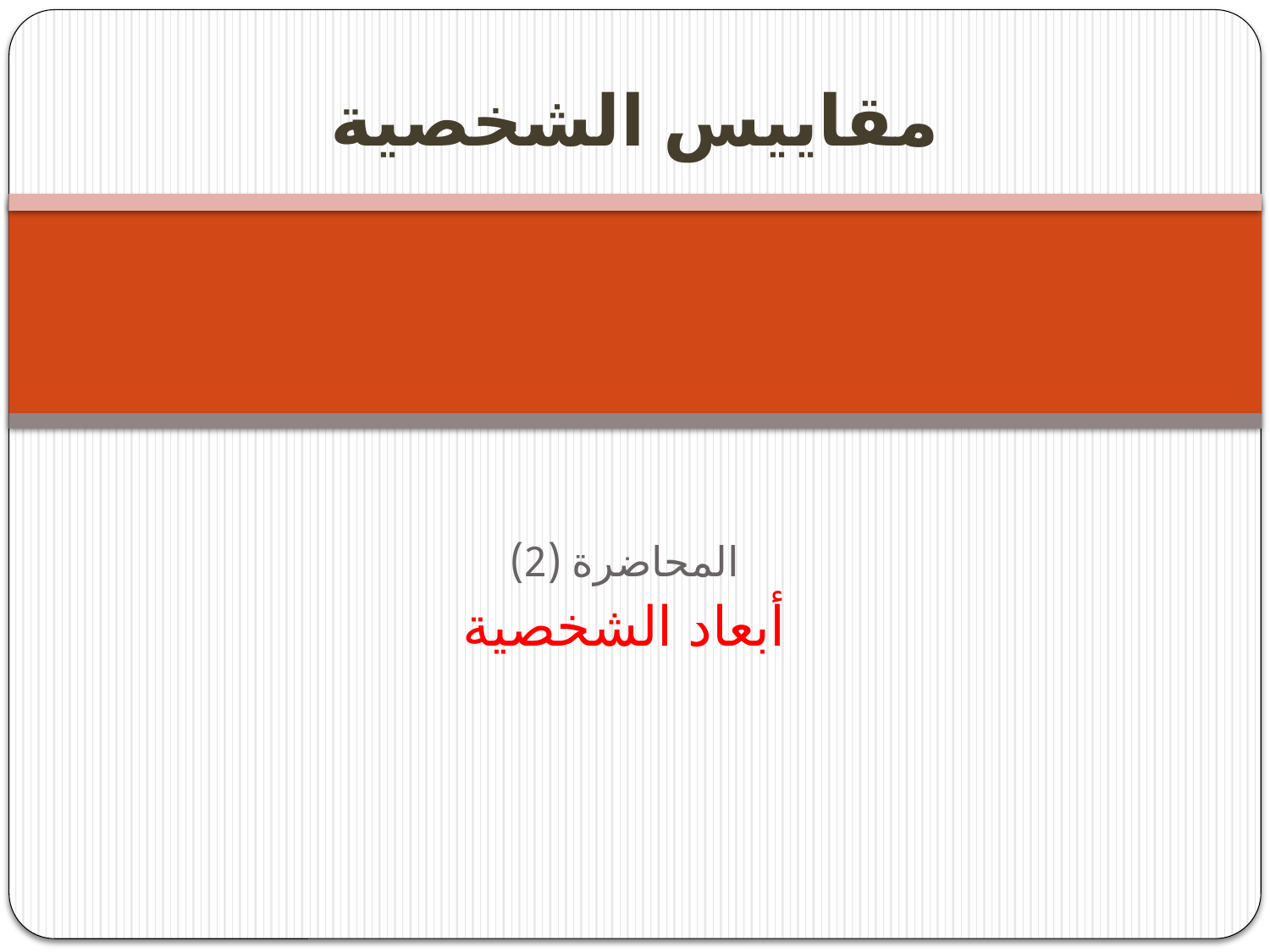

# مقاييس الشخصية

المحاضرة (2)
أبعاد الشخصية